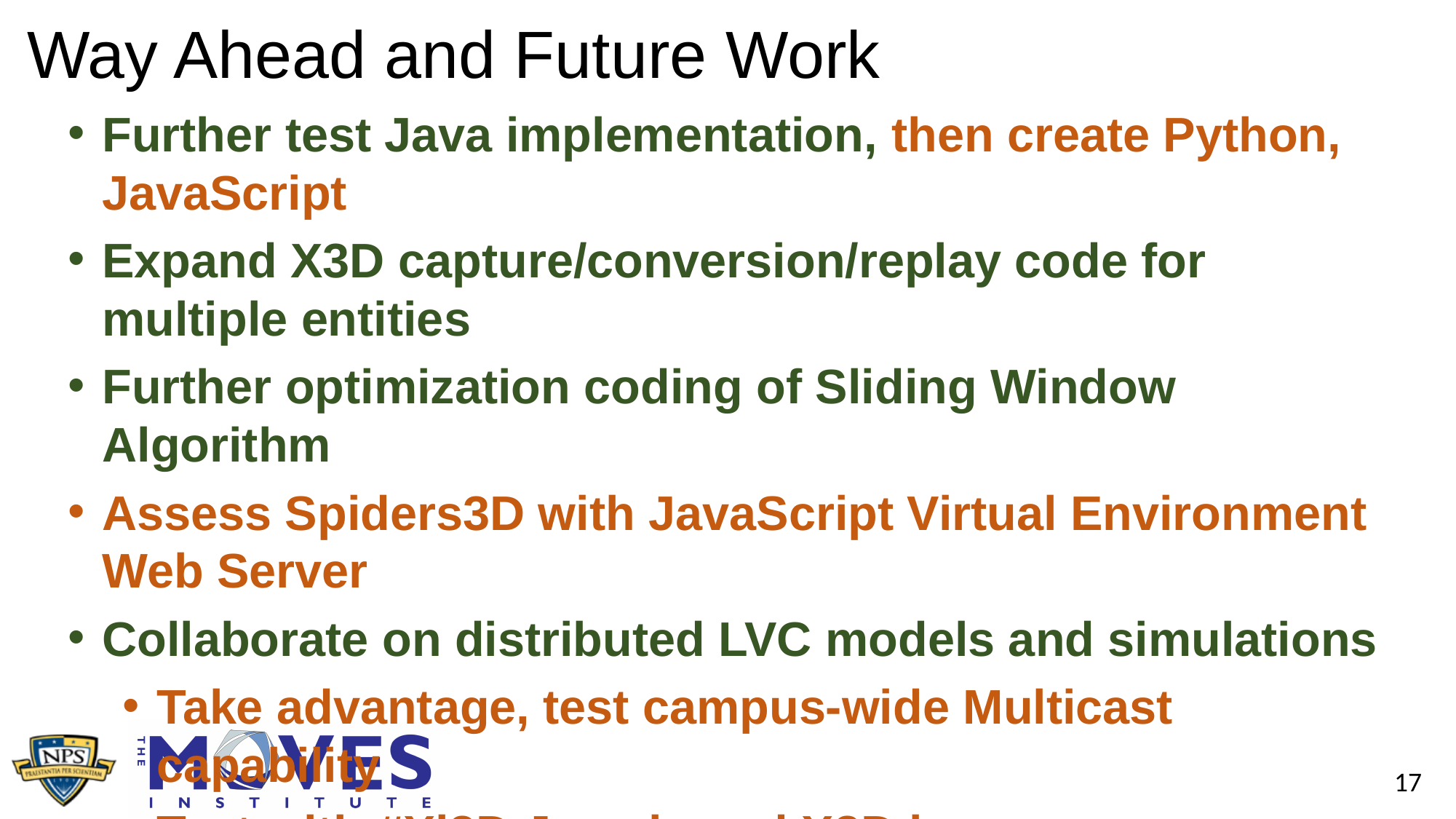

Way Ahead and Future Work
Further test Java implementation, then create Python, JavaScript
Expand X3D capture/conversion/replay code for multiple entities
Further optimization coding of Sliding Window Algorithm
Assess Spiders3D with JavaScript Virtual Environment Web Server
Collaborate on distributed LVC models and simulations
Take advantage, test campus-wide Multicast capability
Test with #Xj3D Java-based X3D browser
Explore possible HPC network connection to Germany, Poland
Consider NATO C2SIM and CWIX 2021 participation
Continue Experimentation and Unit Testing!
17